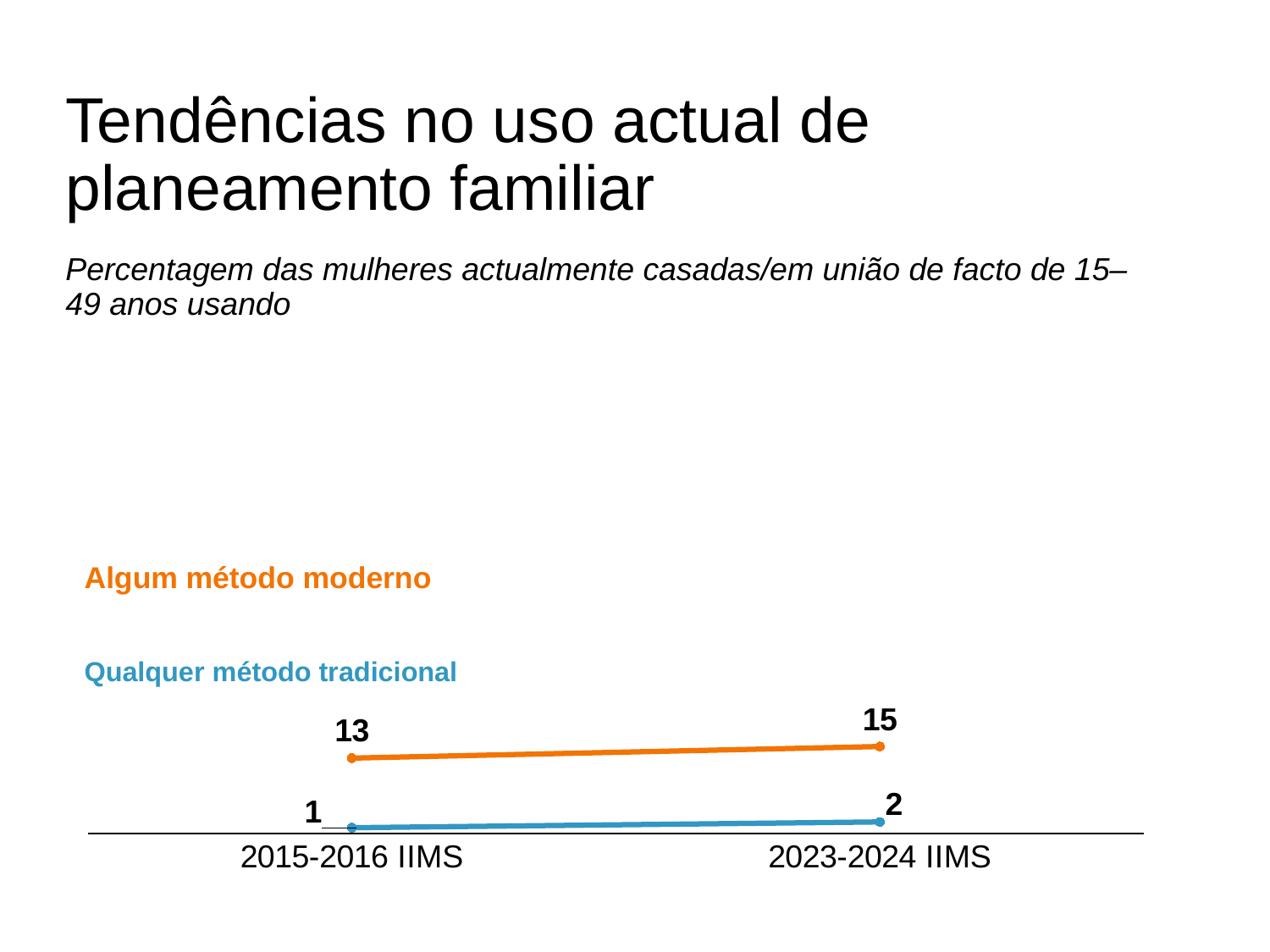

# Tendências no uso actual de planeamento familiar

### Chart

| Category | Any modern method | Any traditional method |
|---|---|---|
| 2015-2016 IIMS | 13.0 | 1.0 |
| 2023-2024 IIMS | 15.0 | 2.0 |
Percentagem das mulheres actualmente casadas/em união de facto de 15–49 anos usando
Algum método moderno
Qualquer método tradicional